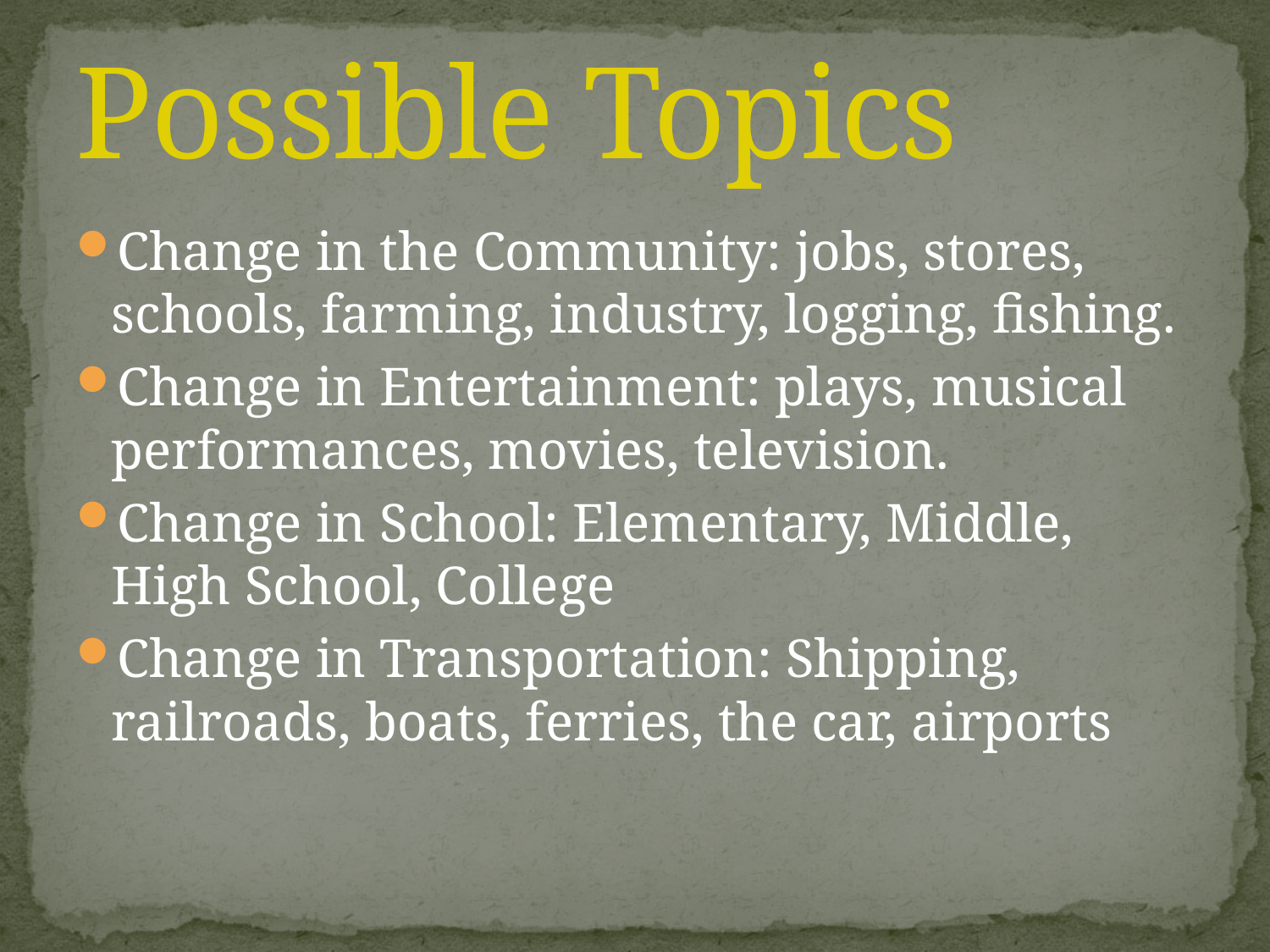

# Possible Topics
Change in the Community: jobs, stores, schools, farming, industry, logging, fishing.
Change in Entertainment: plays, musical performances, movies, television.
Change in School: Elementary, Middle, High School, College
Change in Transportation: Shipping, railroads, boats, ferries, the car, airports